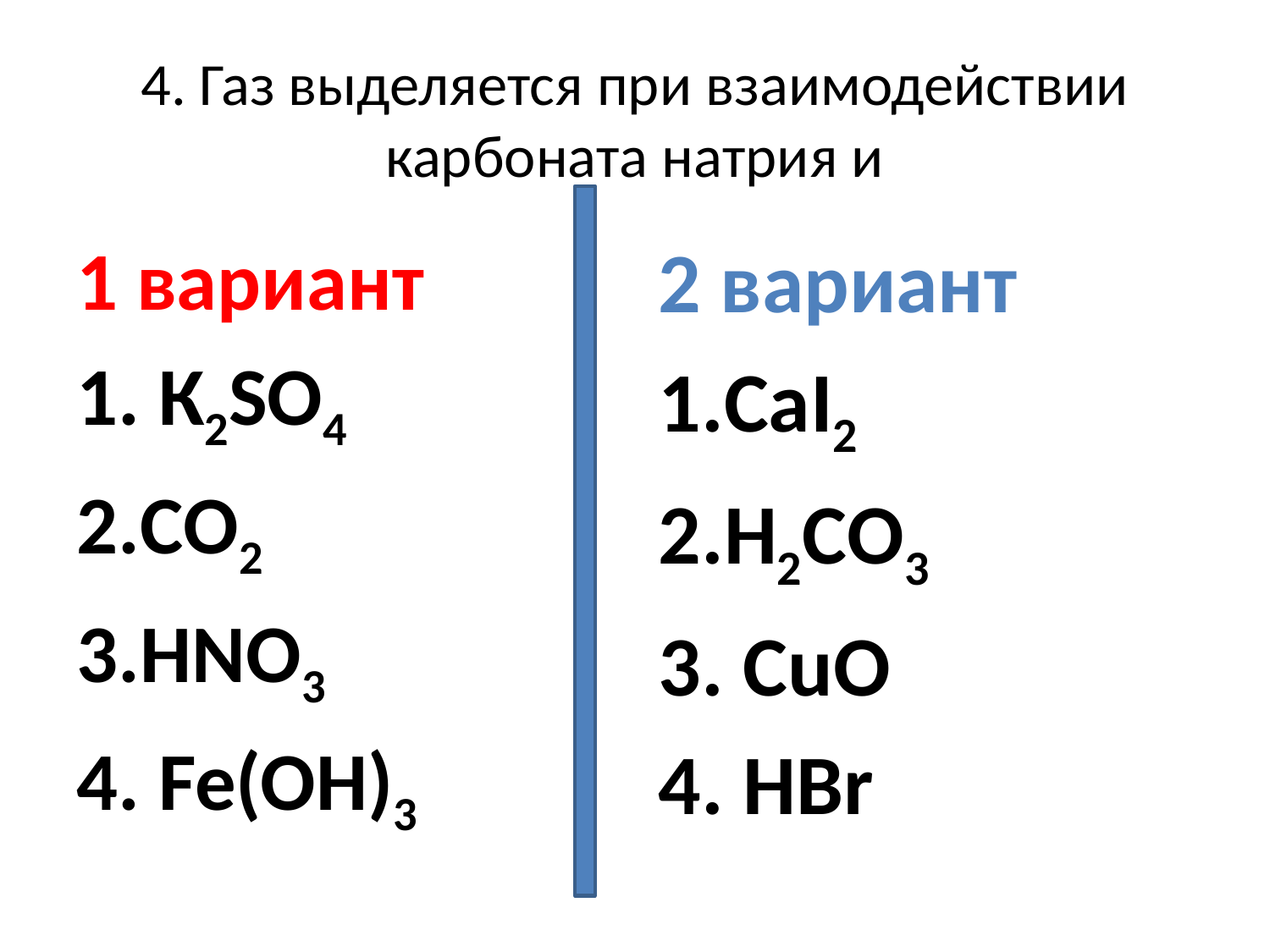

# 4. Газ выделяется при взаимодействии карбоната натрия и

1 вариант
1. К2SO4
2.СO2
3.HNO3
4. Fe(OH)3
2 вариант
1.CaI2
2.Н2СO3
3. CuО
4. HBr